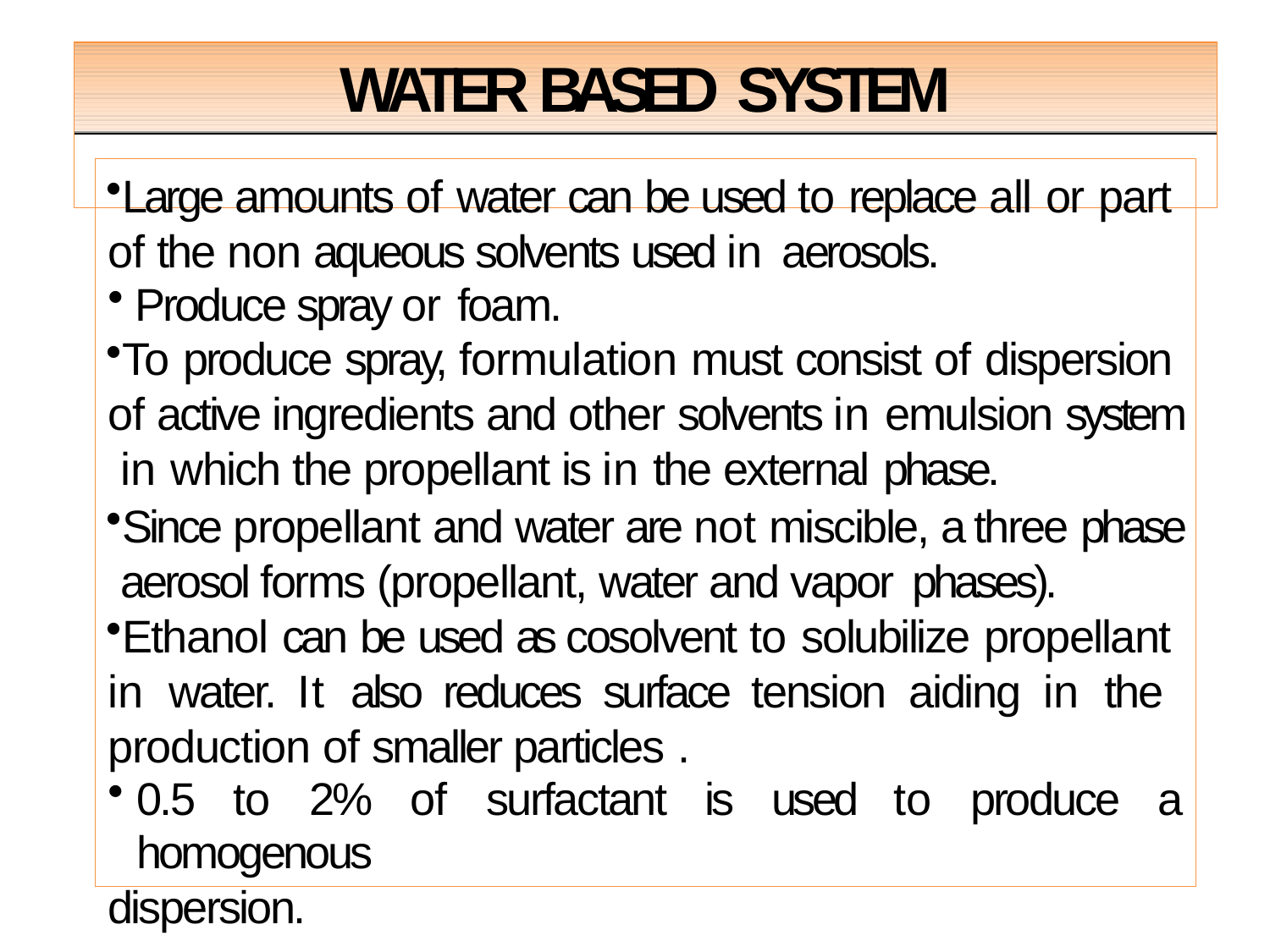

# WATER BASED SYSTEM

Large amounts of water can be used to replace all or part  of the non aqueous solvents used in aerosols.
Produce spray or foam.
To produce spray, formulation must consist of dispersion  of active ingredients and other solvents in emulsion system  in which the propellant is in the external phase.
Since propellant and water are not miscible, a three phase  aerosol forms (propellant, water and vapor phases).
Ethanol can be used as cosolvent to solubilize propellant  in water. It also reduces surface tension aiding in the  production of smaller particles .
0.5 to 2% of surfactant is used to produce a homogenous
dispersion.